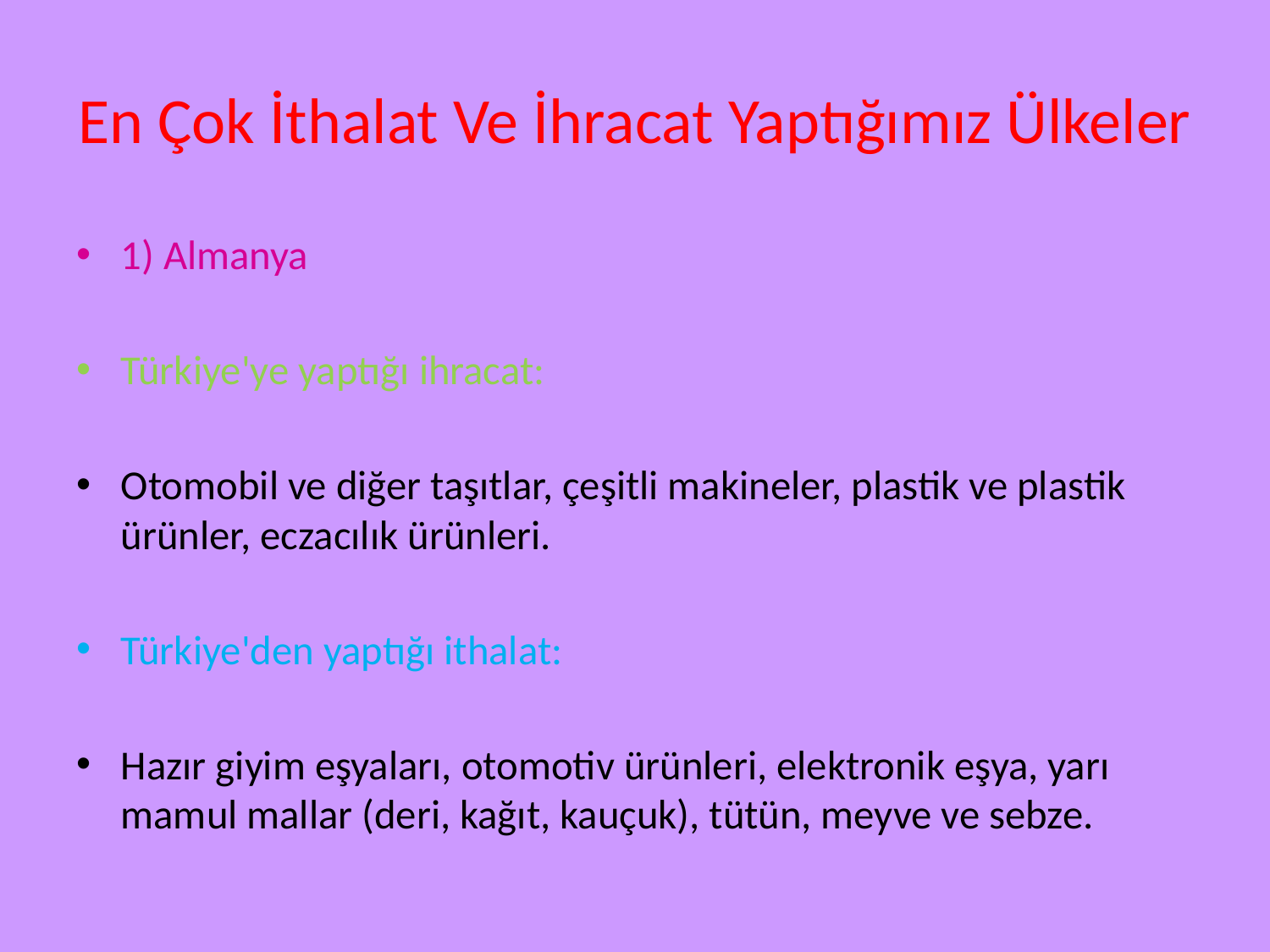

# En Çok İthalat Ve İhracat Yaptığımız Ülkeler
1) Almanya

Türkiye'ye yaptığı ihracat:

Otomobil ve diğer taşıtlar, çeşitli makineler, plastik ve plastik ürünler, eczacılık ürünleri.

Türkiye'den yaptığı ithalat:

Hazır giyim eşyaları, otomotiv ürünleri, elektronik eşya, yarı mamul mallar (deri, kağıt, kauçuk), tütün, meyve ve sebze.